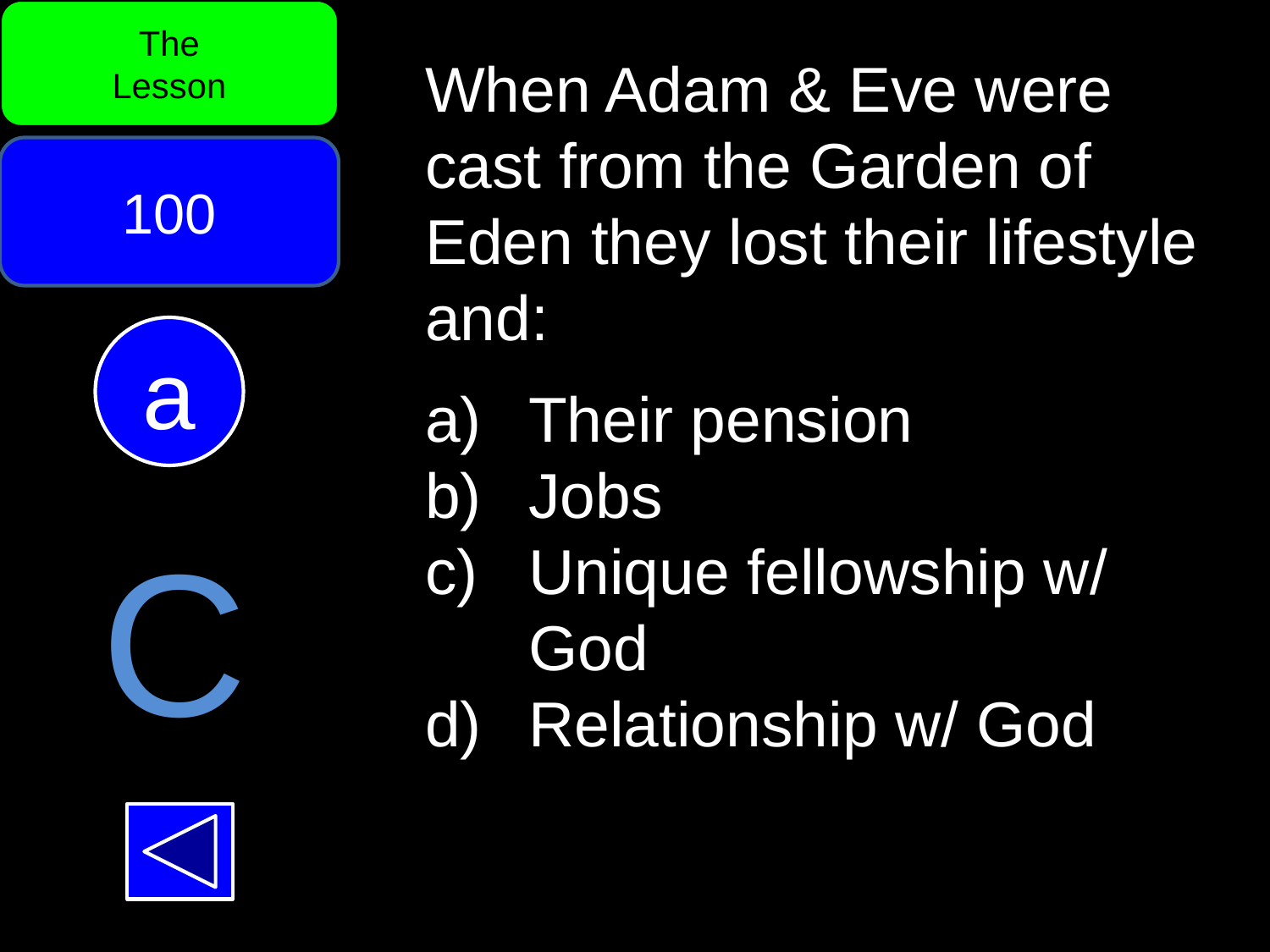

The
Lesson
When Adam & Eve were cast from the Garden of Eden they lost their lifestyle and:

Their pension
Jobs
Unique fellowship w/ God
Relationship w/ God
100
a
C